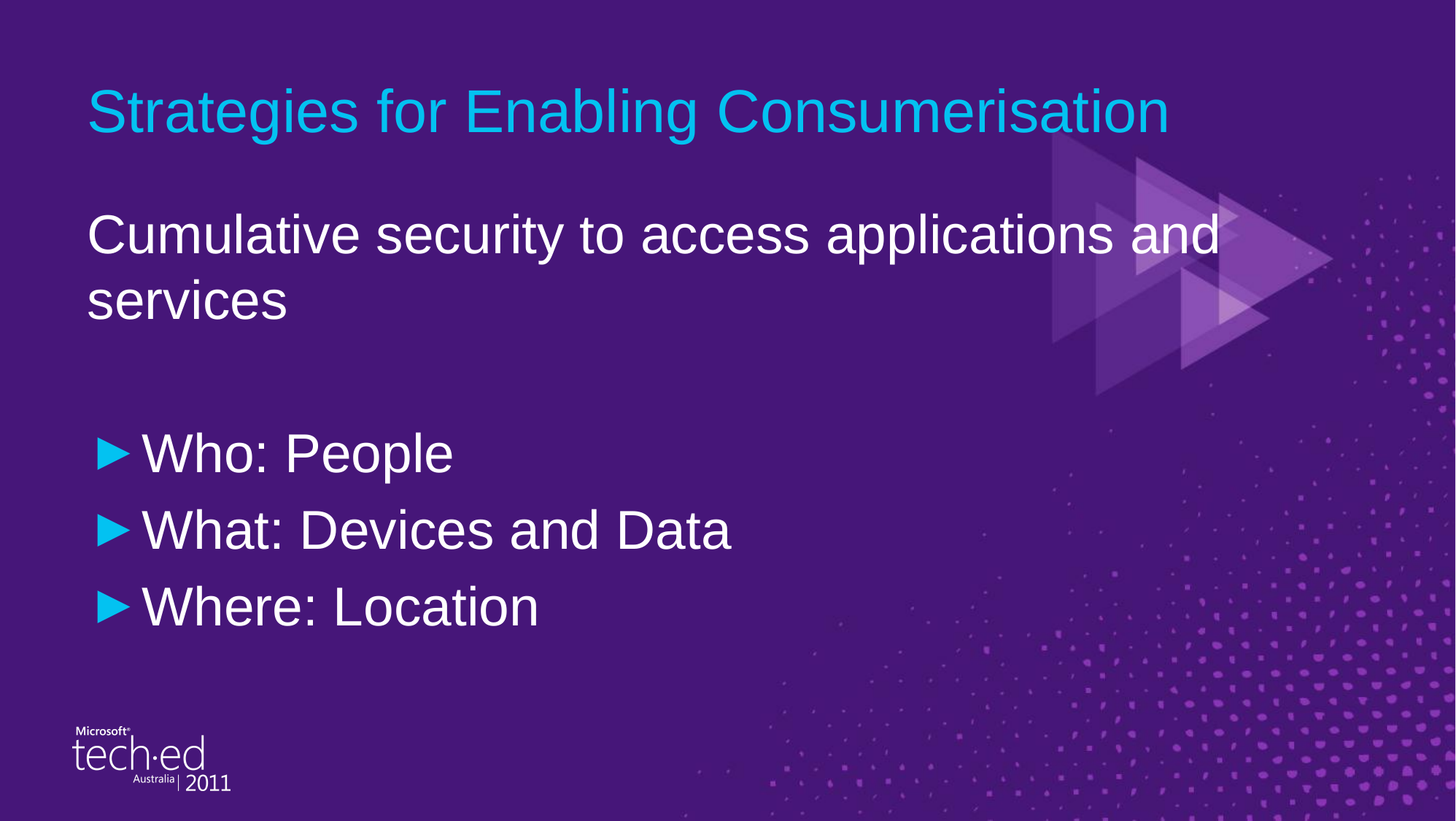

# Strategies for Enabling Consumerisation
Cumulative security to access applications and services

Who: People
What: Devices and Data
Where: Location